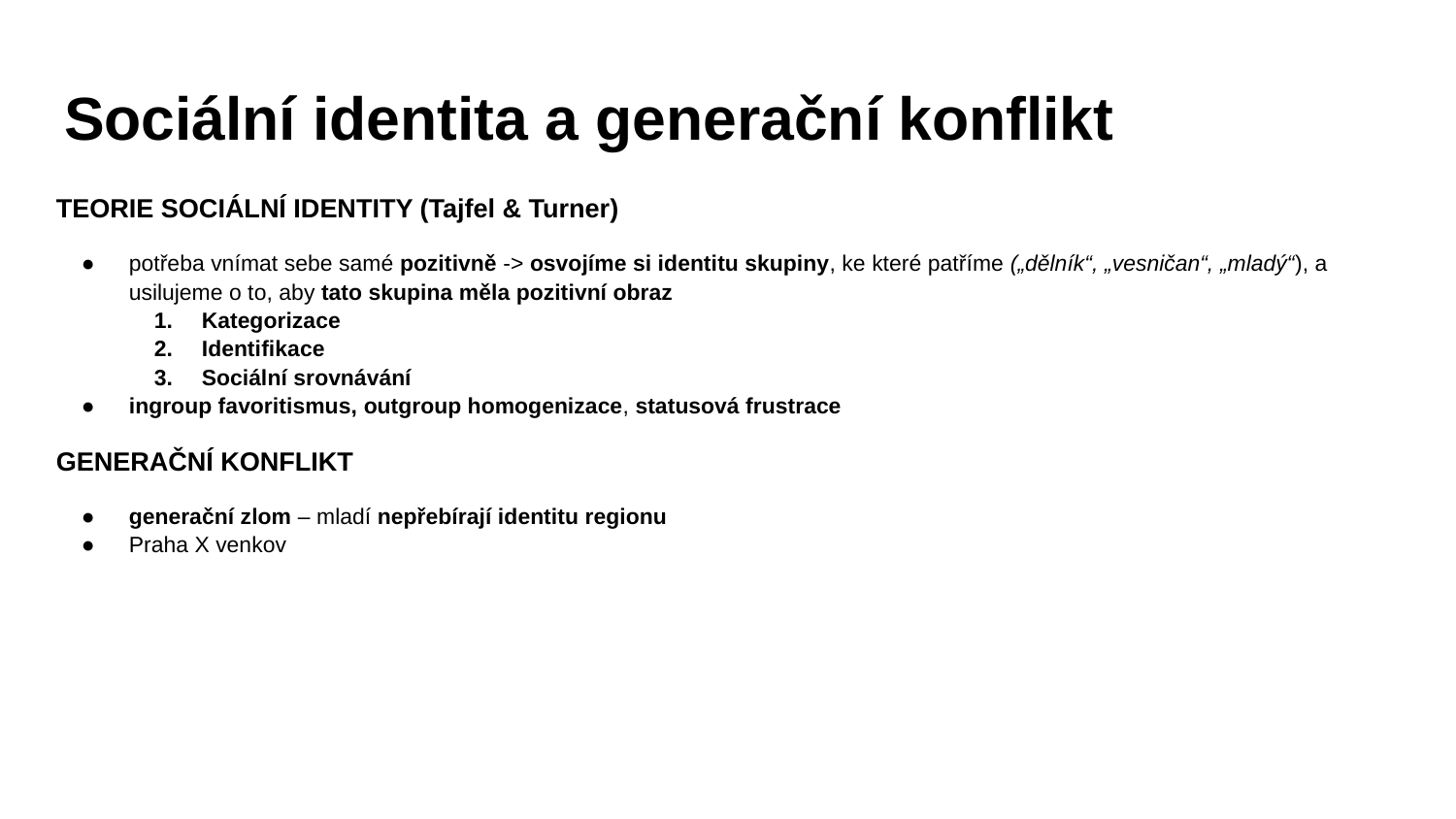

# Sociální identita a generační konflikt
TEORIE SOCIÁLNÍ IDENTITY (Tajfel & Turner)
potřeba vnímat sebe samé pozitivně -> osvojíme si identitu skupiny, ke které patříme („dělník“, „vesničan“, „mladý“), a usilujeme o to, aby tato skupina měla pozitivní obraz
Kategorizace
Identifikace
Sociální srovnávání
ingroup favoritismus, outgroup homogenizace, statusová frustrace
GENERAČNÍ KONFLIKT
generační zlom – mladí nepřebírají identitu regionu
Praha X venkov